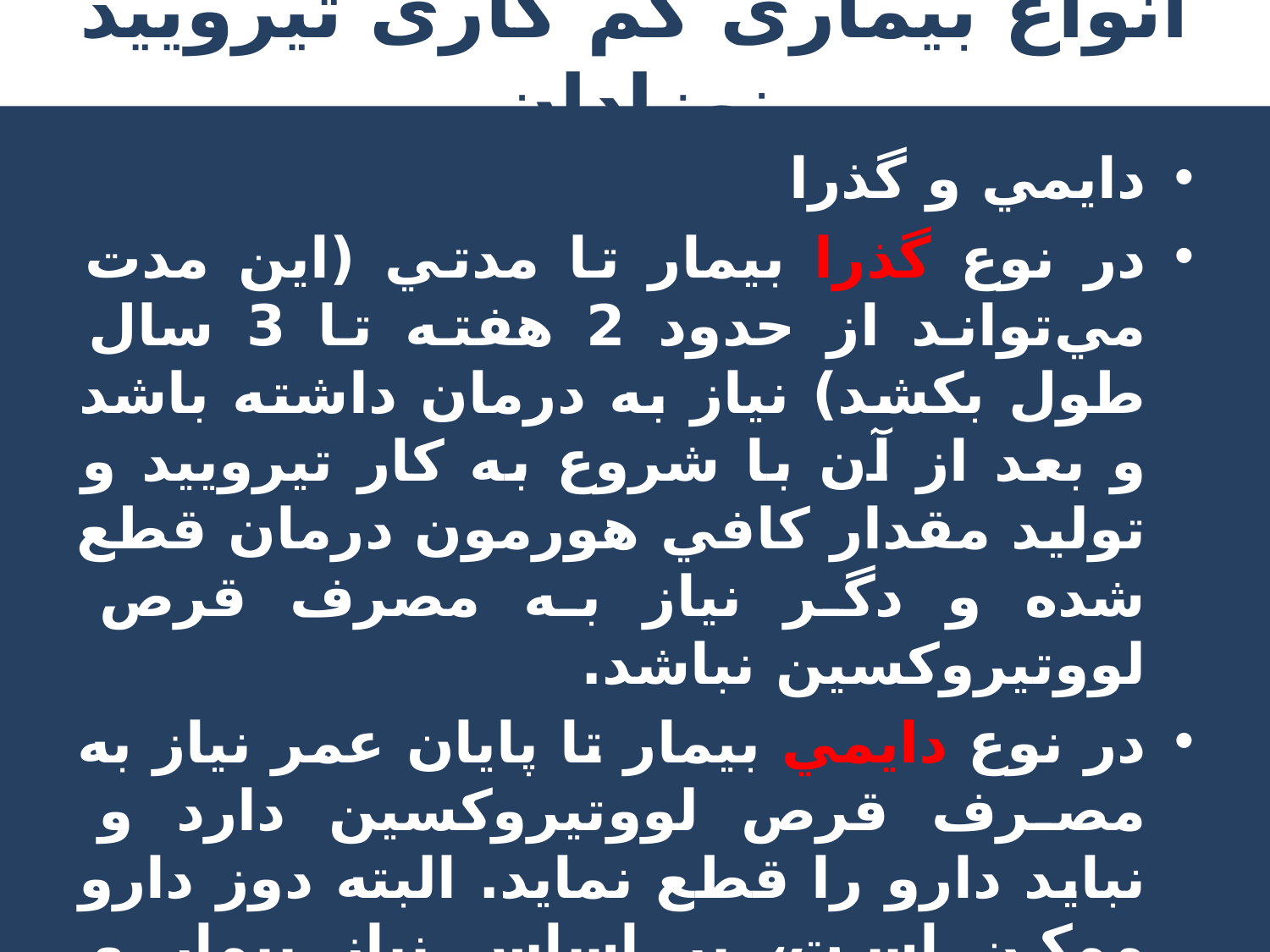

# انواع بیماری کم کاری تیرویید نوزادان
دايمي و گذرا
در نوع گذرا بيمار تا مدتي (اين مدت مي‌تواند از حدود 2 هفته تا 3 سال طول بكشد) نياز به درمان داشته باشد و بعد از آن با شروع به كار تيروييد و توليد مقدار كافي هورمون درمان قطع شده و دگر نياز به مصرف قرص لووتيروكسين نباشد.
در نوع دايمي بيمار تا پايان عمر نياز به مصرف قرص لووتيروكسين دارد و نبايد دارو را قطع نمايد. البته دوز دارو ممكن است، بر اساس نياز بيمار و آزمايش هاي هورموني وي، كم و زياد شود، اما قطع كامل نخواهد شد.